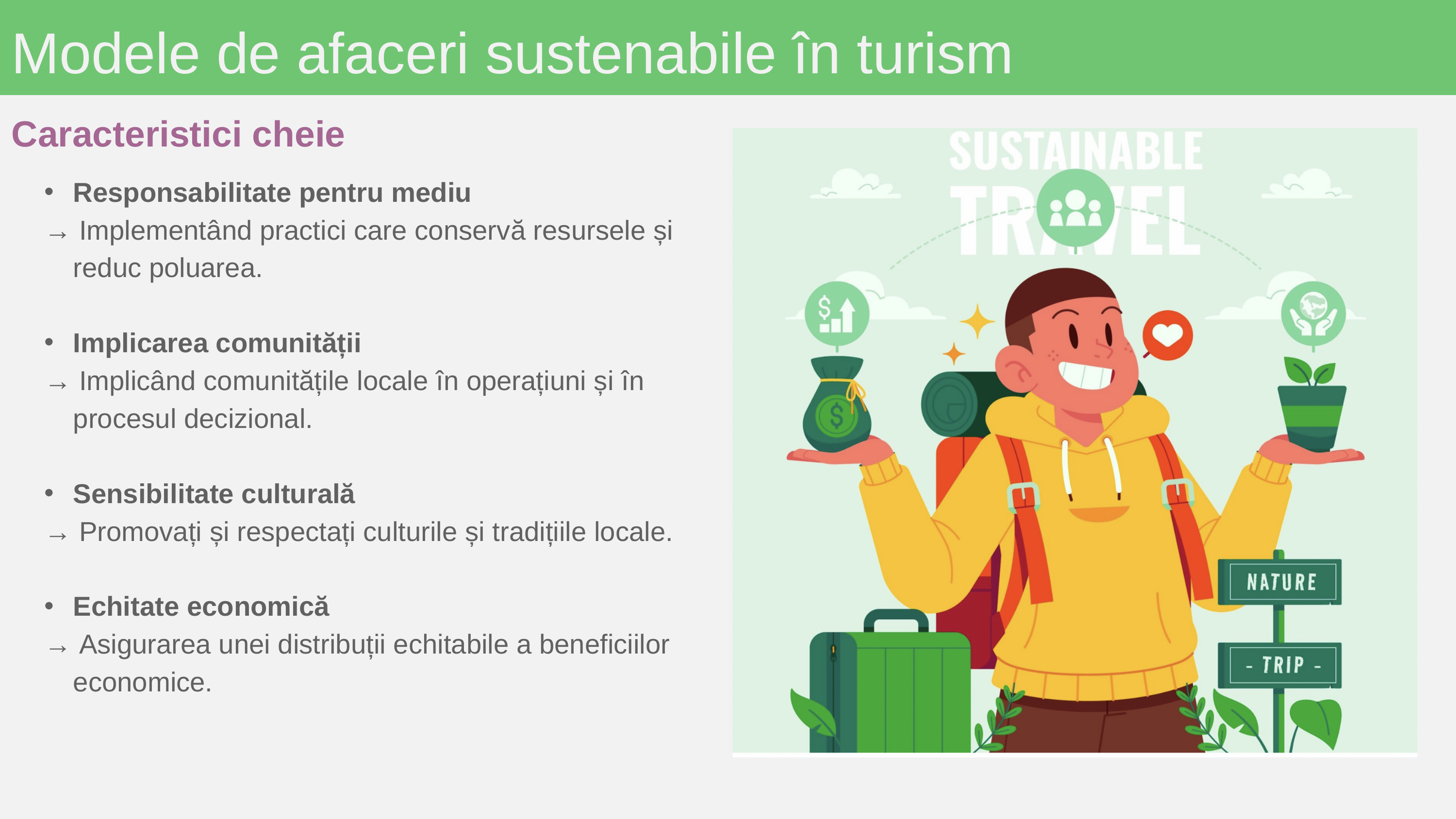

Modele de afaceri sustenabile în turism

Caracteristici cheie

Responsabilitate pentru mediu
→ Implementând practici care conservă resursele și reduc poluarea.

Implicarea comunității
→ Implicând comunitățile locale în operațiuni și în procesul decizional.

Sensibilitate culturală
→ Promovați și respectați culturile și tradițiile locale.

Echitate economică
→ Asigurarea unei distribuții echitabile a beneficiilor economice.